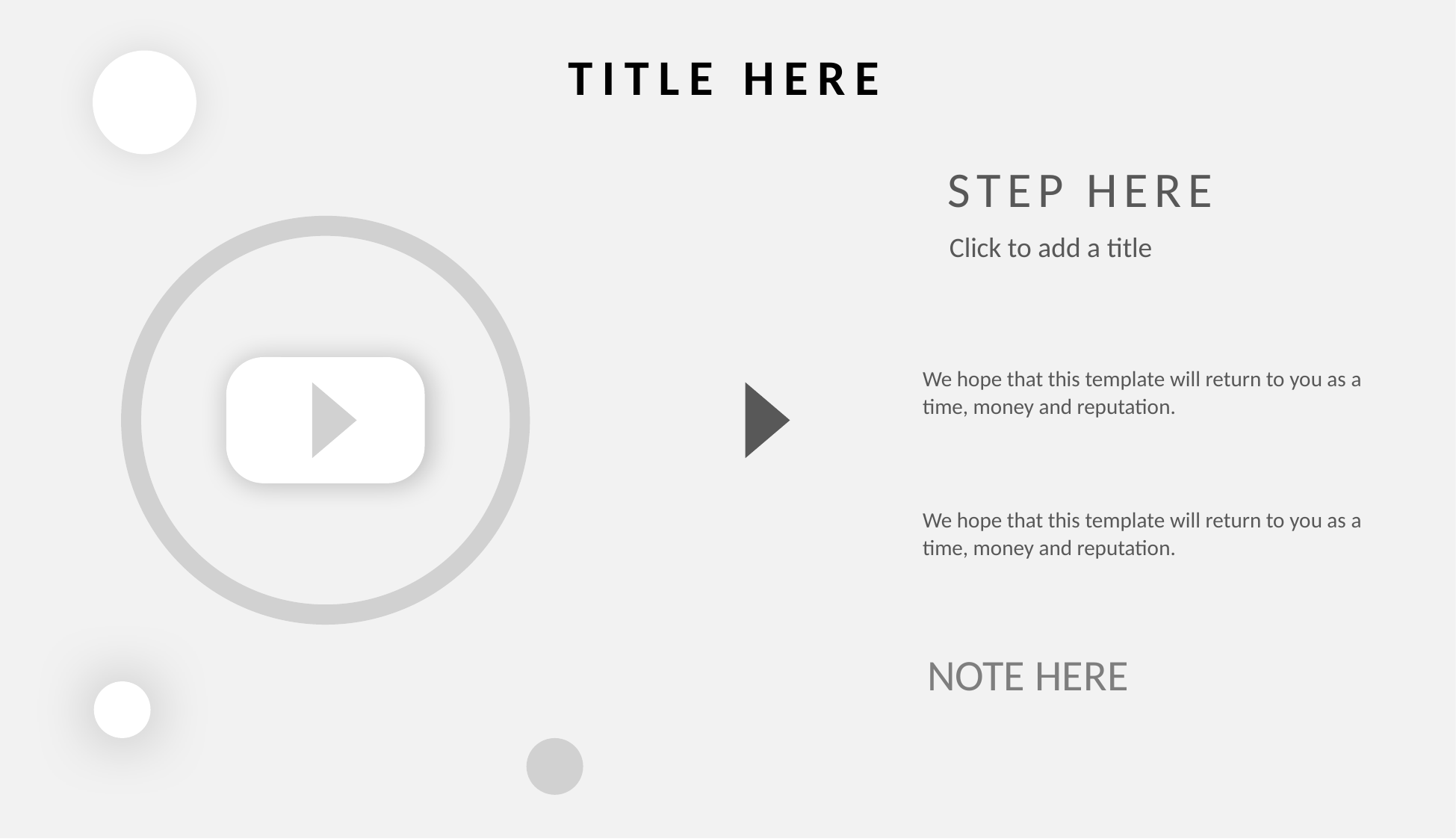

TITLE HERE

STEP HERE
Click to add a title

We hope that this template will return to you as a time, money and reputation.

We hope that this template will return to you as a time, money and reputation.
NOTE HERE